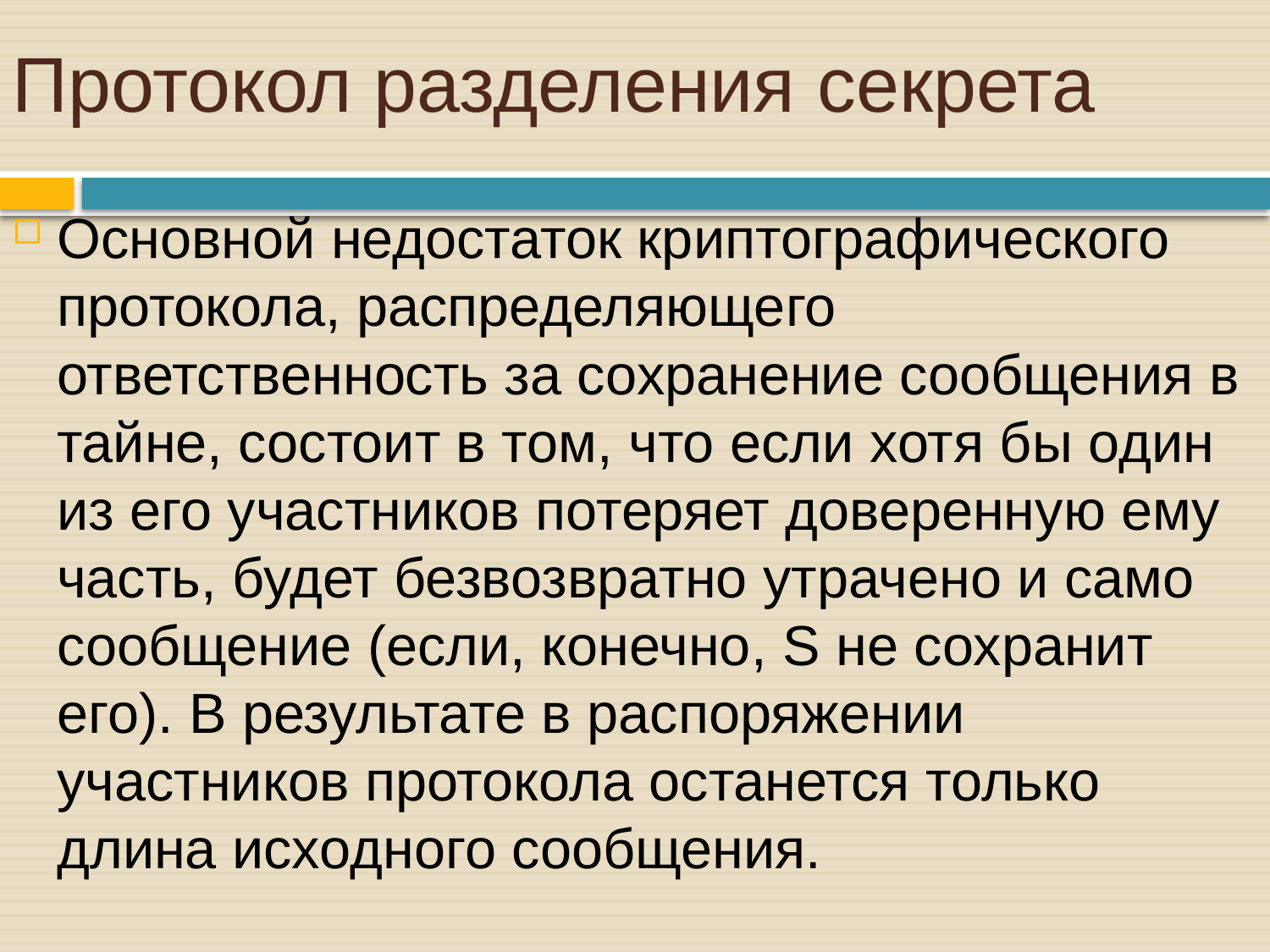

# Протокол разделения секрета
Основной недостаток криптографического протокола, распределяющего ответственность за сохранение сообщения в тайне, состоит в том, что если хотя бы один из его участников потеряет доверенную ему часть, будет безвозвратно утрачено и само сообщение (если, конечно, S не сохранит его). В результате в распоряжении участников протокола останется только длина исходного сообщения.